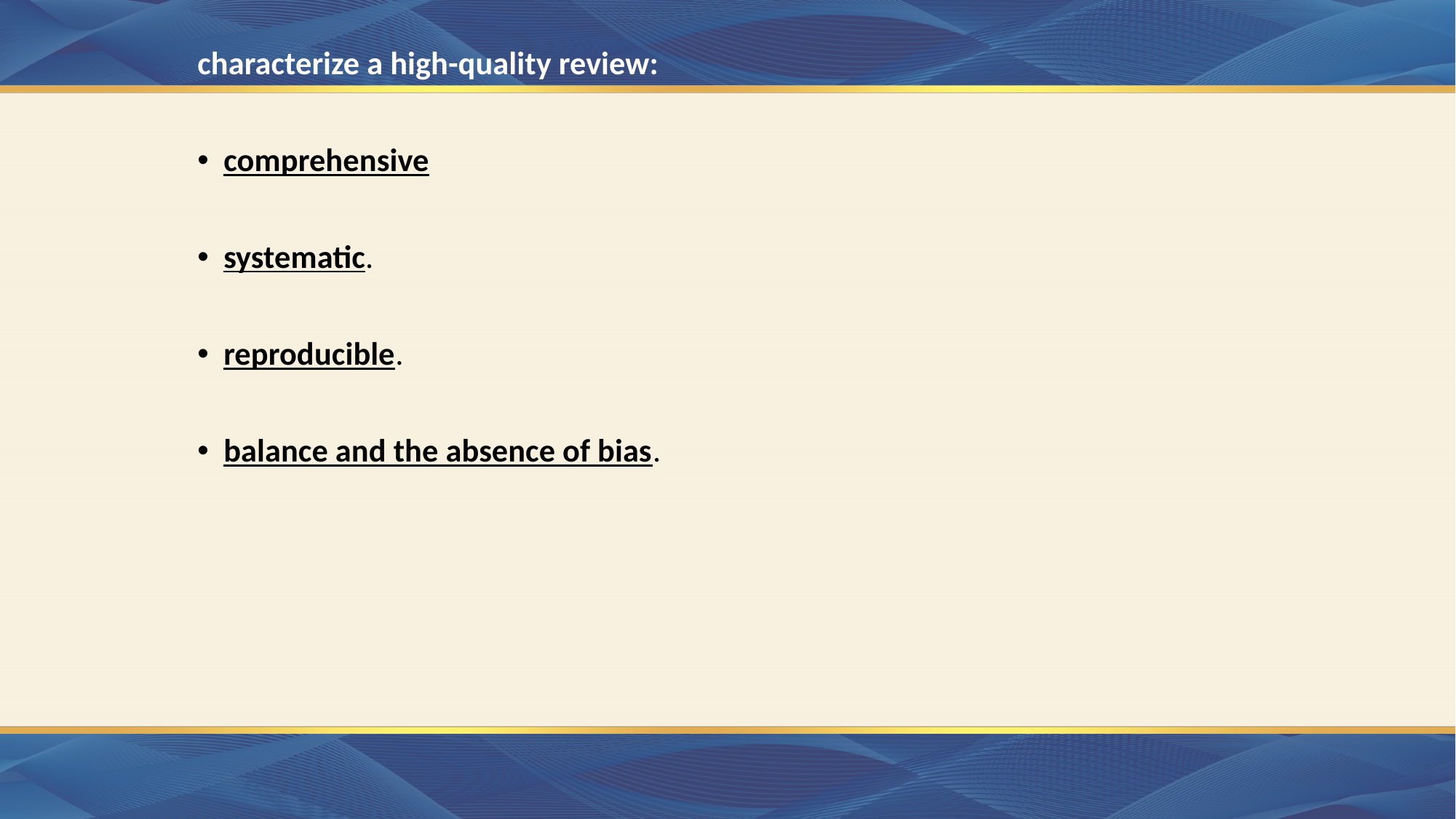

characterize a high-quality review:

comprehensive

systematic.

reproducible.

balance and the absence of bias.